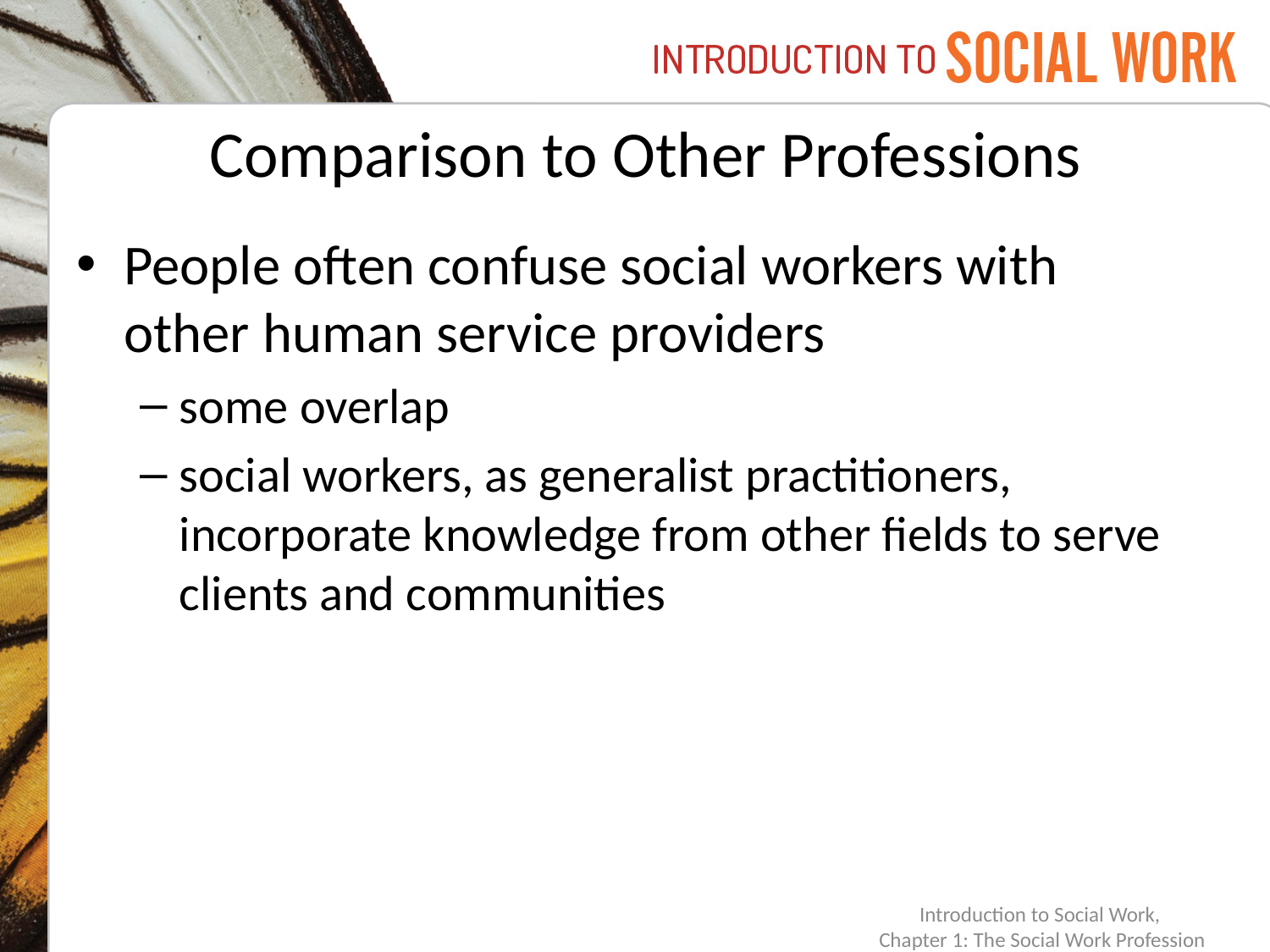

# Comparison to Other Professions
People often confuse social workers with other human service providers
some overlap
social workers, as generalist practitioners, incorporate knowledge from other fields to serve clients and communities

Introduction to Social Work,
Chapter 1: The Social Work Profession